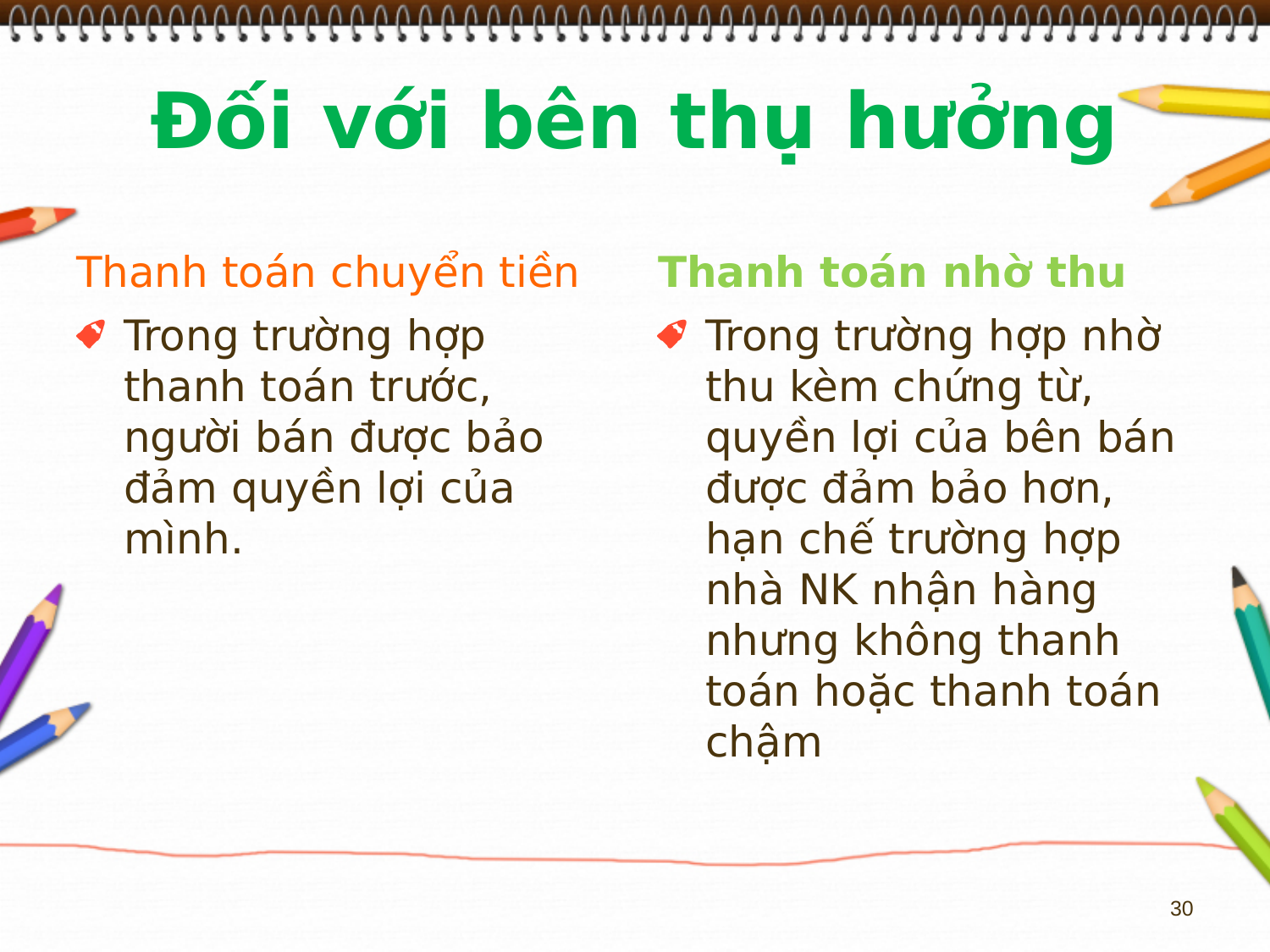

# Đối với bên thụ hưởng
Thanh toán chuyển tiền
Thanh toán nhờ thu
Trong trường hợp thanh toán trước, người bán được bảo đảm quyền lợi của mình.
Trong trường hợp nhờ thu kèm chứng từ, quyền lợi của bên bán được đảm bảo hơn, hạn chế trường hợp nhà NK nhận hàng nhưng không thanh toán hoặc thanh toán chậm
30